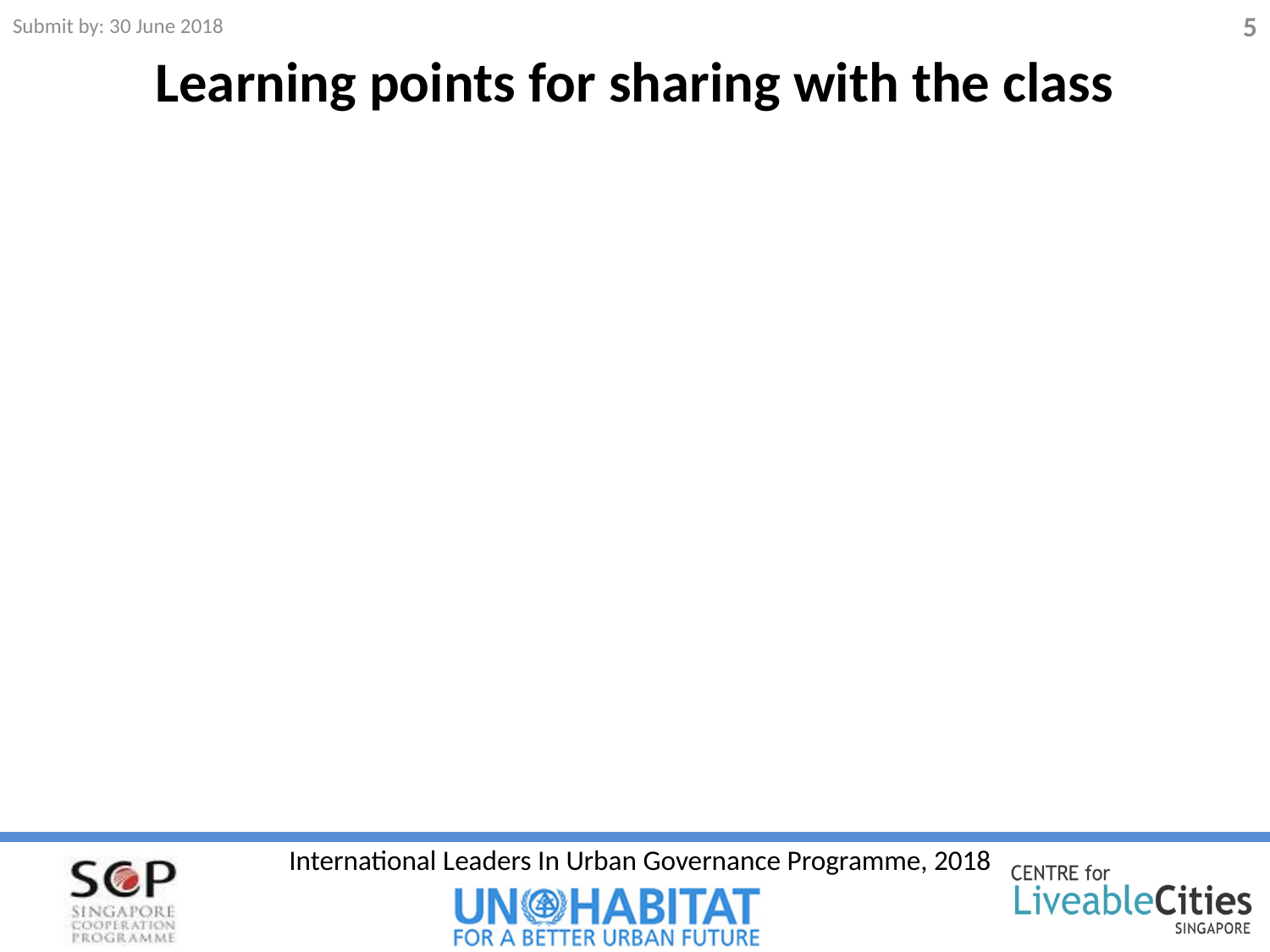

# Learning points for sharing with the class
Submit by: 30 June 2018
5